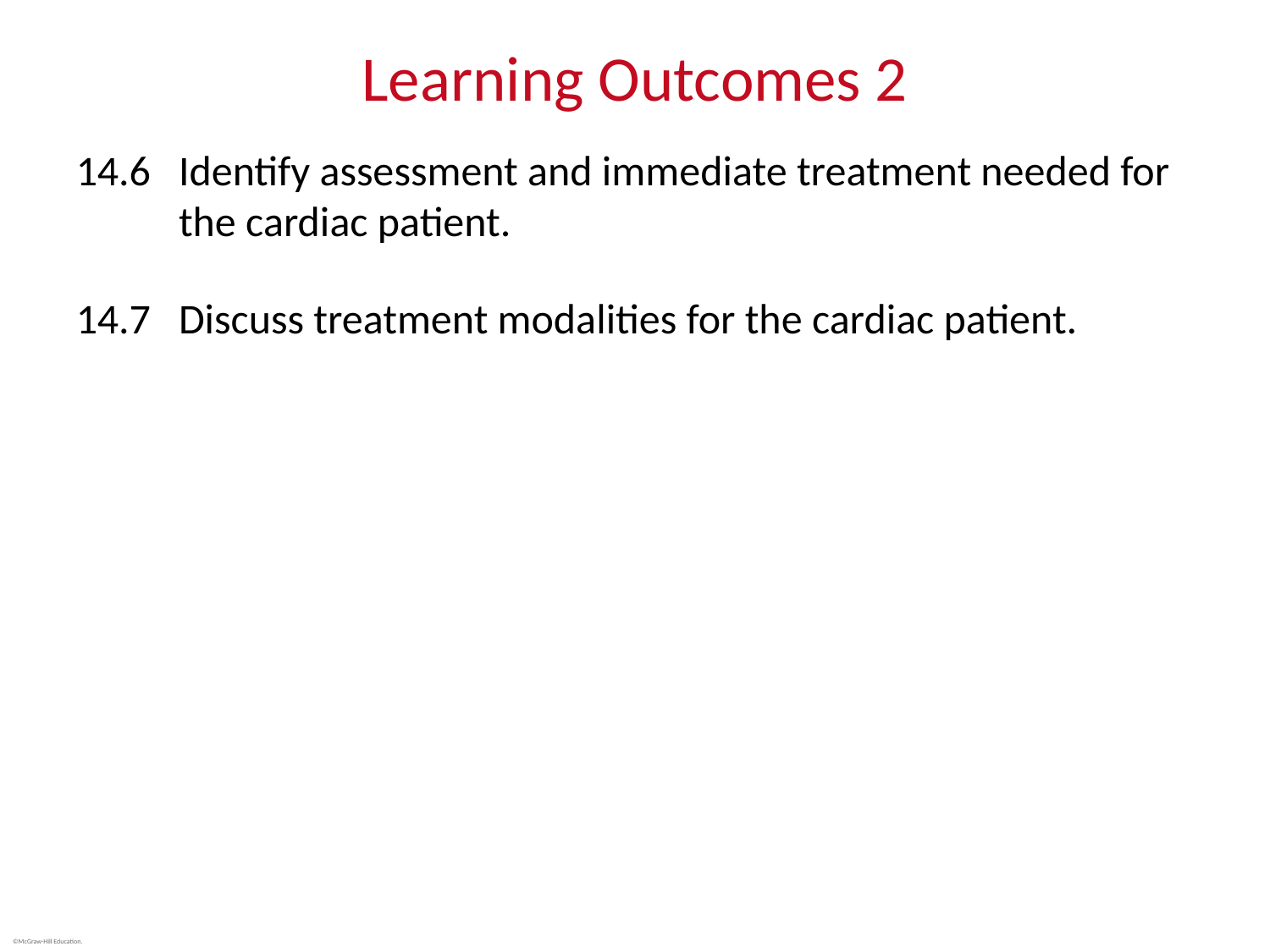

# Learning Outcomes 2
14.6	Identify assessment and immediate treatment needed for the cardiac patient.
14.7	Discuss treatment modalities for the cardiac patient.